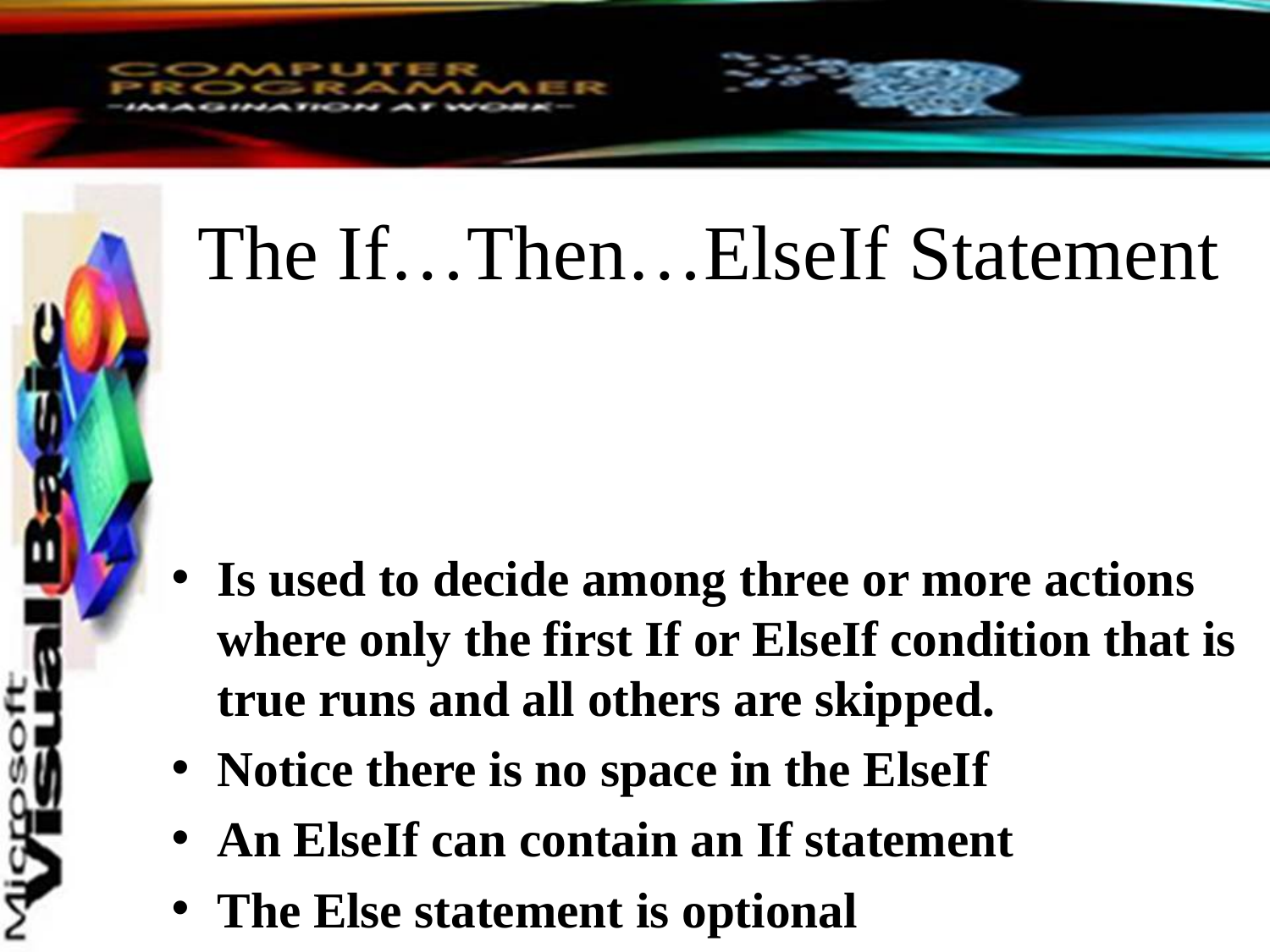

# The If…Then…ElseIf Statement
Is used to decide among three or more actions where only the first If or ElseIf condition that is true runs and all others are skipped.
Notice there is no space in the ElseIf
An ElseIf can contain an If statement
The Else statement is optional